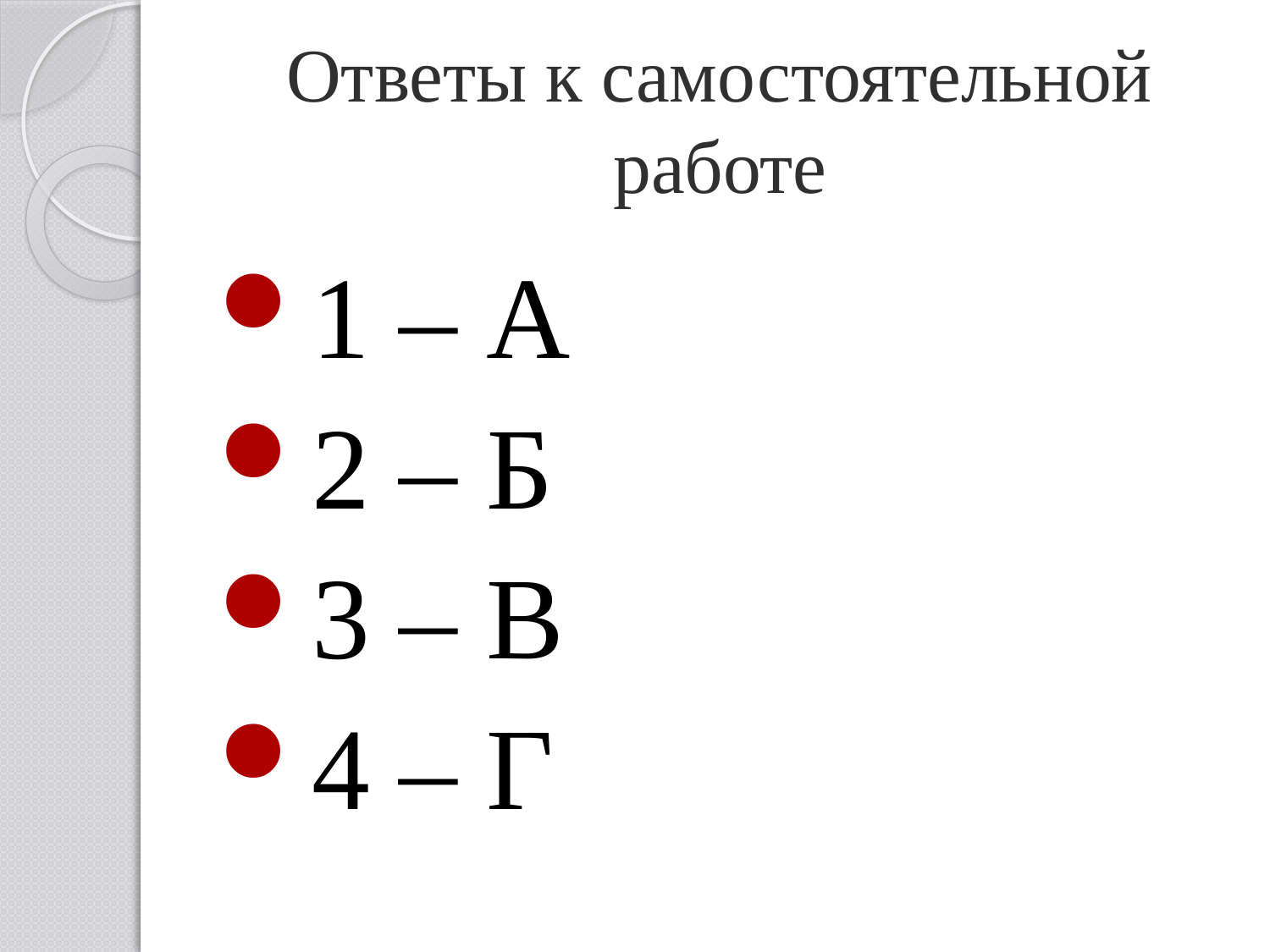

# Ответы к самостоятельной работе
1 – А
2 – Б
3 – В
4 – Г